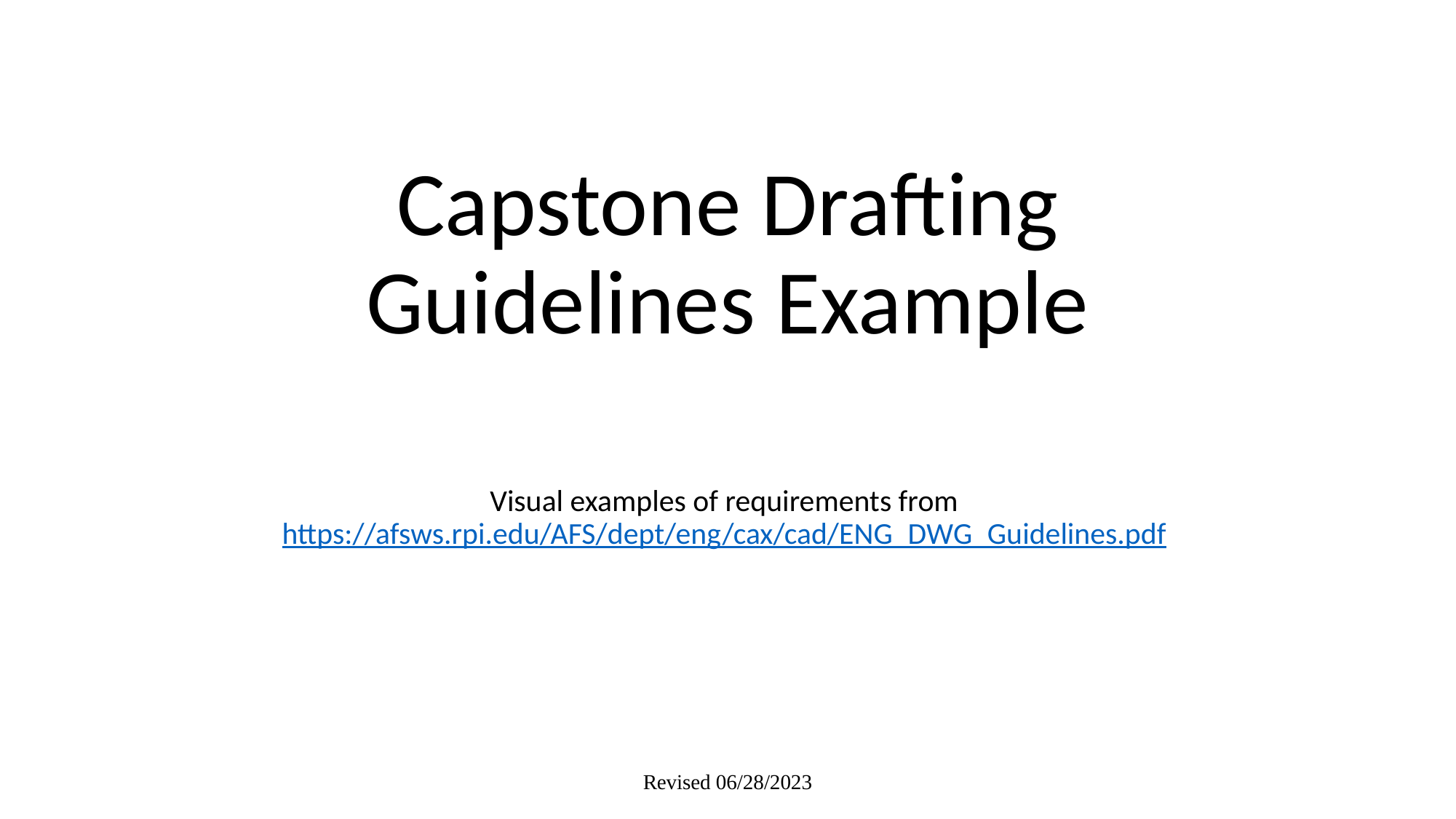

# Capstone Drafting Guidelines Example Visual examples of requirements from https://afsws.rpi.edu/AFS/dept/eng/cax/cad/ENG_DWG_Guidelines.pdf
Revised 06/28/2023